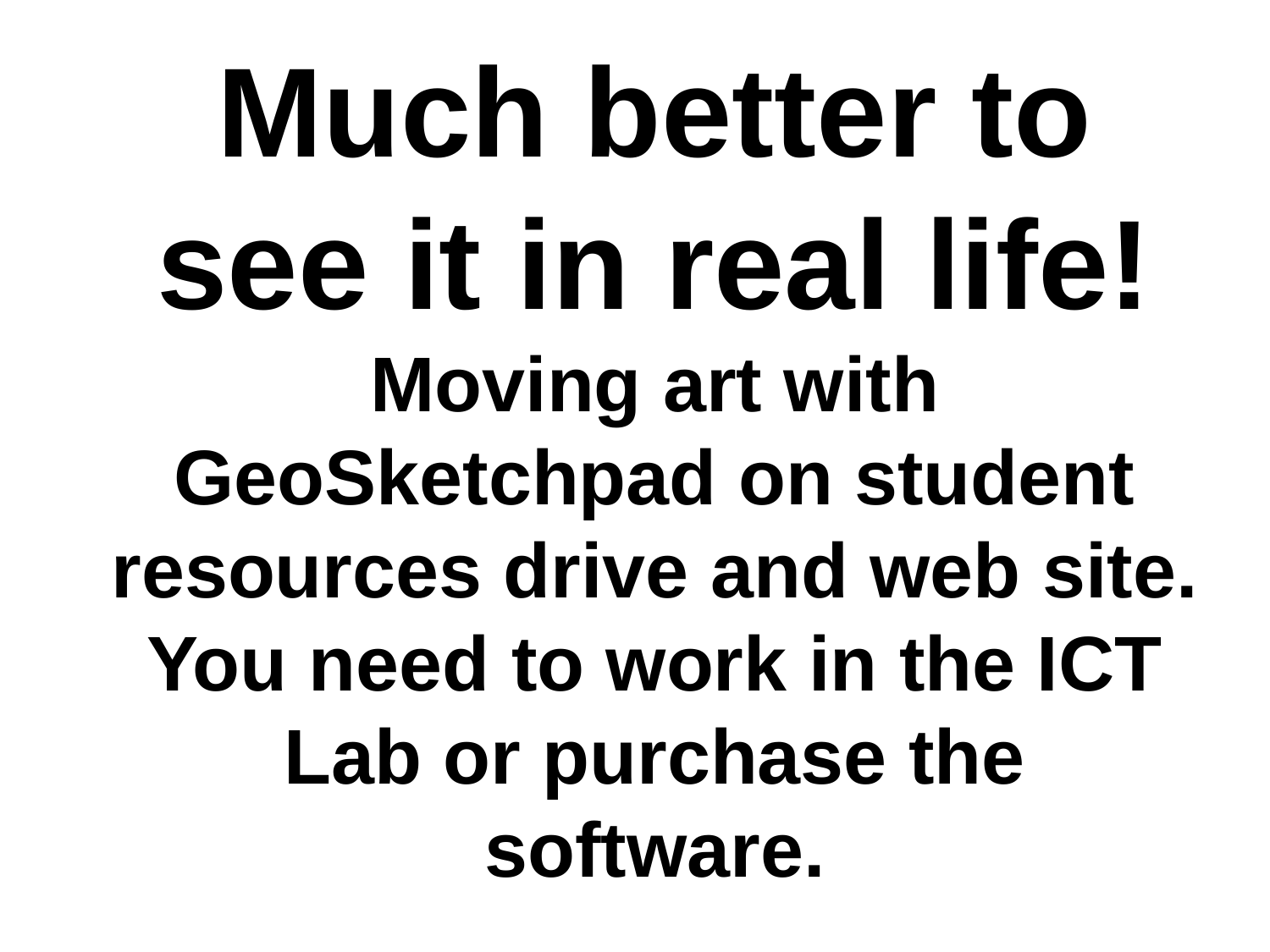

# Much better to see it in real life! Moving art with GeoSketchpad on student resources drive and web site. You need to work in the ICT Lab or purchase the software.